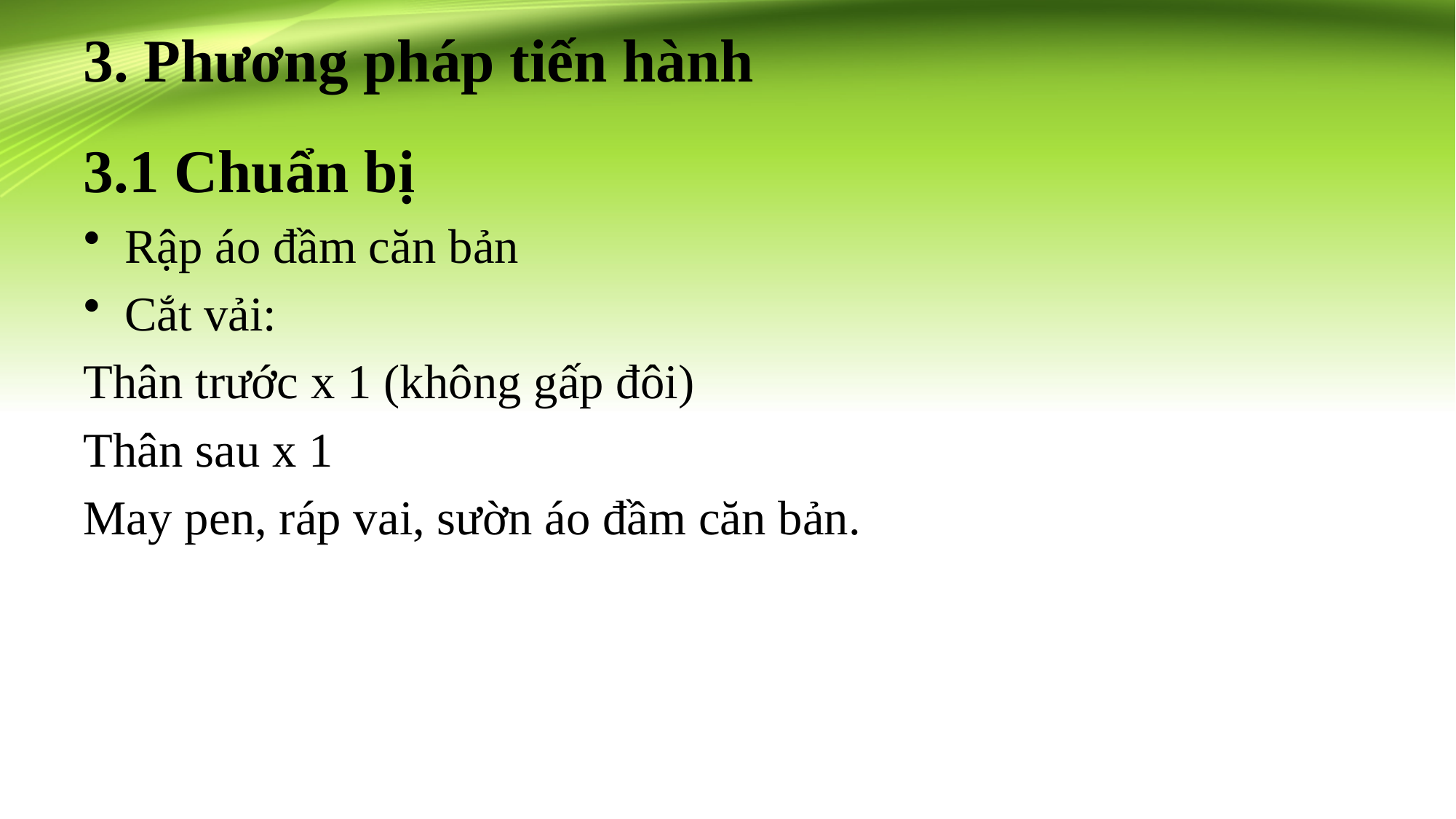

# 3. Phương pháp tiến hành
3.1 Chuẩn bị
Rập áo đầm căn bản
Cắt vải:
Thân trước x 1 (không gấp đôi)
Thân sau x 1
May pen, ráp vai, sườn áo đầm căn bản.